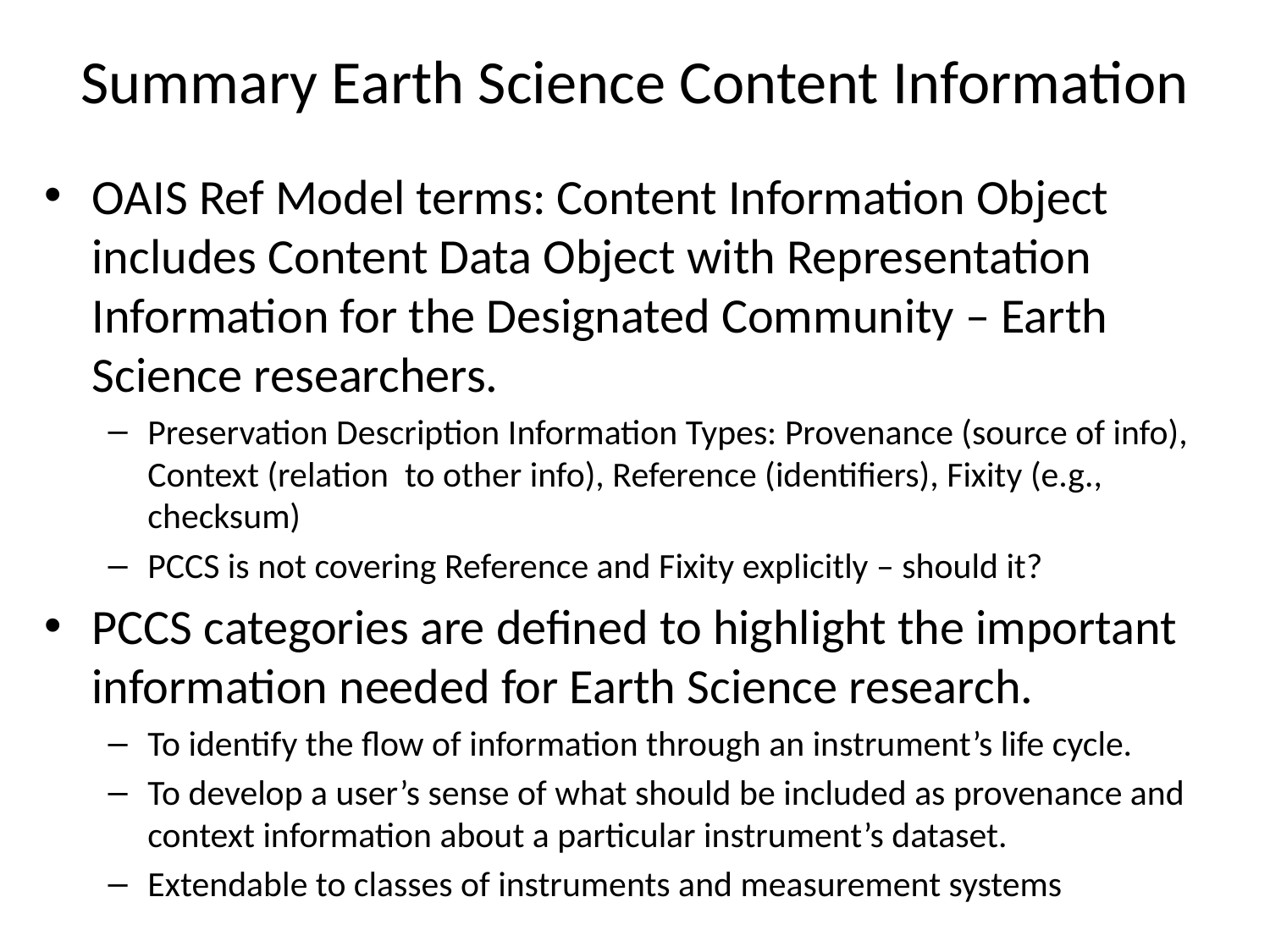

# Summary Earth Science Content Information
OAIS Ref Model terms: Content Information Object includes Content Data Object with Representation Information for the Designated Community – Earth Science researchers.
Preservation Description Information Types: Provenance (source of info), Context (relation  to other info), Reference (identifiers), Fixity (e.g., checksum)
PCCS is not covering Reference and Fixity explicitly – should it?
PCCS categories are defined to highlight the important information needed for Earth Science research.
To identify the flow of information through an instrument’s life cycle.
To develop a user’s sense of what should be included as provenance and context information about a particular instrument’s dataset.
Extendable to classes of instruments and measurement systems